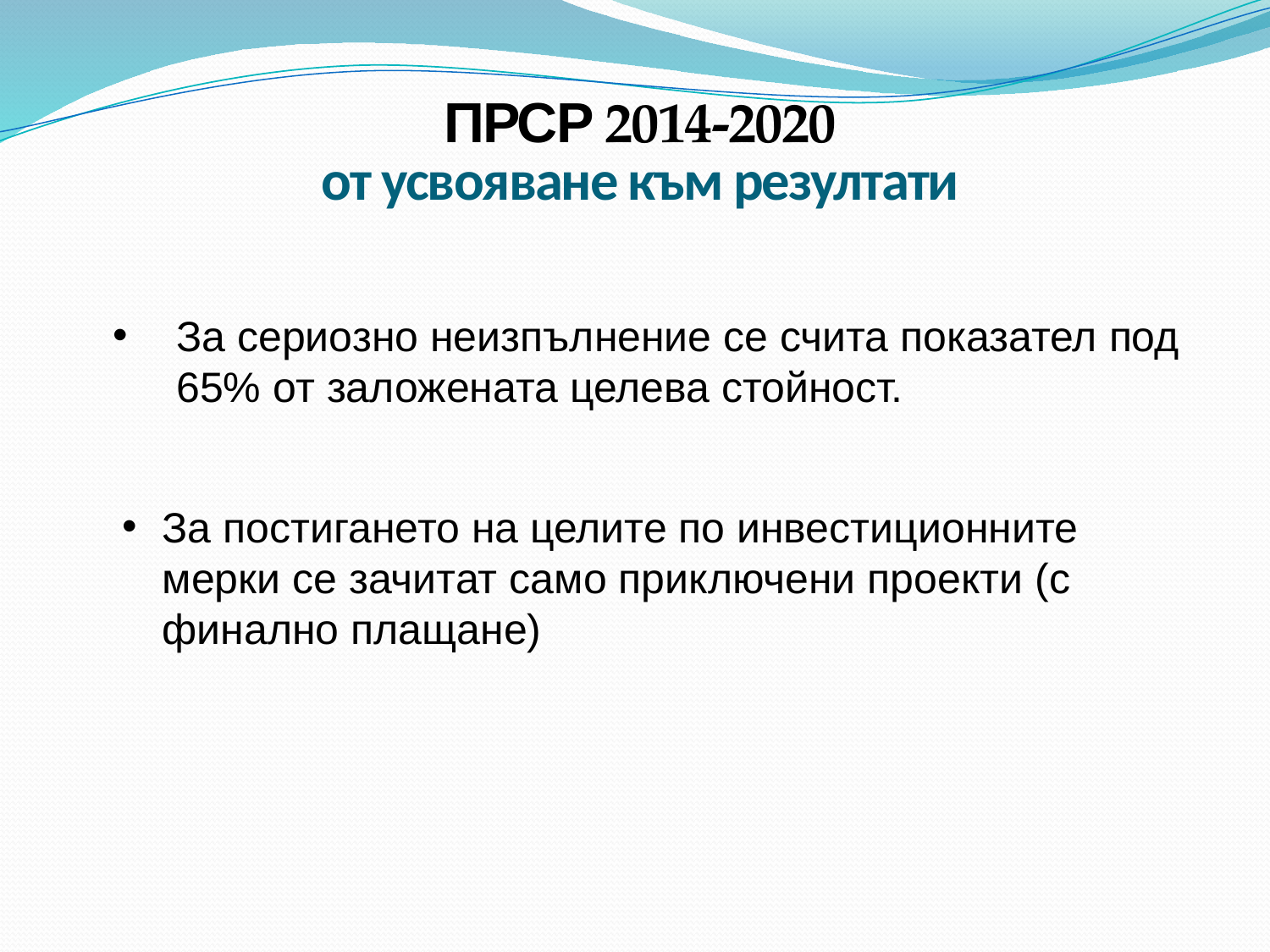

ПРСР 2014-2020
от усвояване към резултати
За сериозно неизпълнение се счита показател под 65% от заложената целева стойност.

За постигането на целите по инвестиционните мерки се зачитат само приключени проекти (с финално плащане)